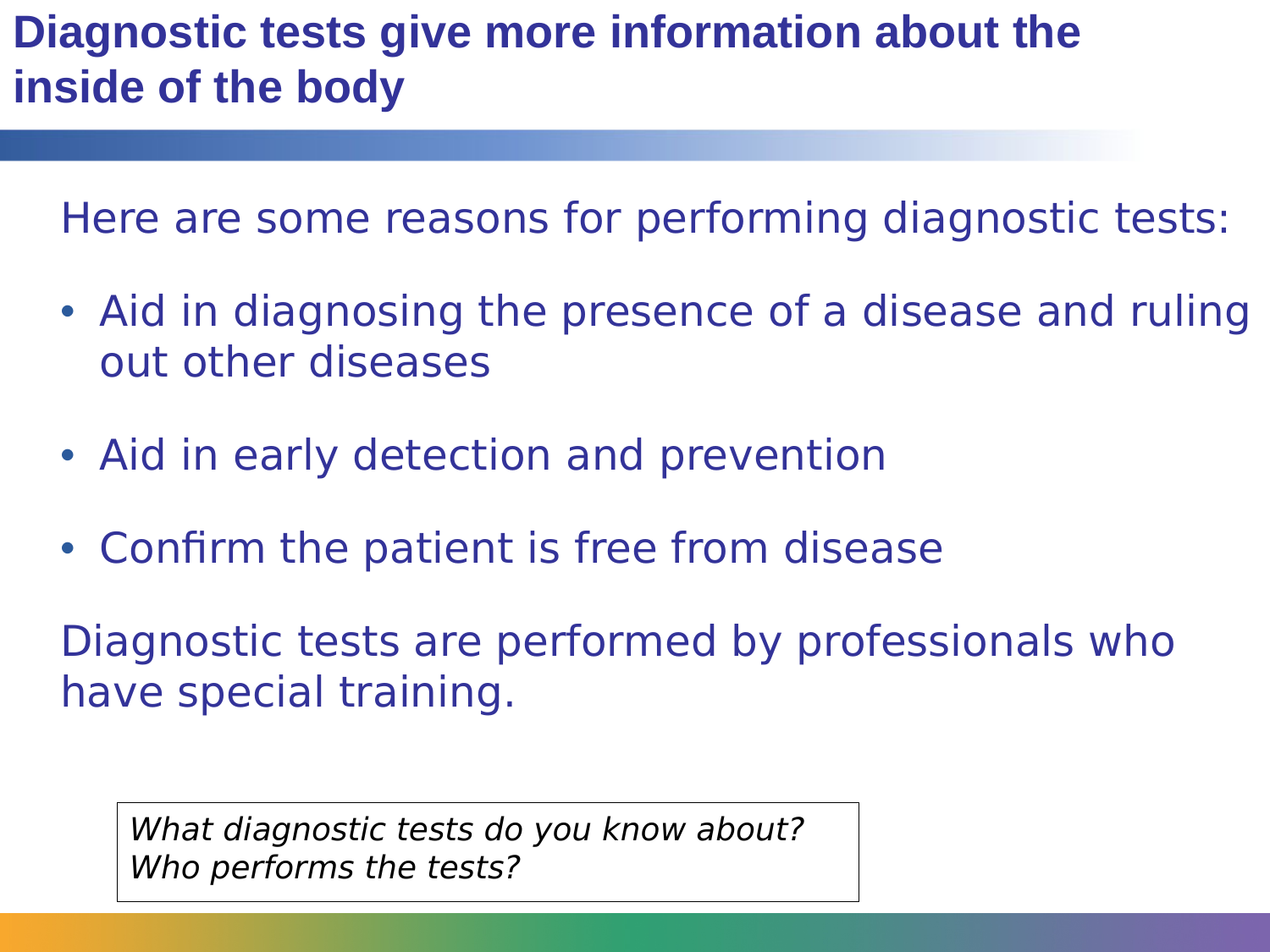

# Diagnostic tests give more information about the inside of the body
Here are some reasons for performing diagnostic tests:
Aid in diagnosing the presence of a disease and ruling out other diseases
Aid in early detection and prevention
Confirm the patient is free from disease
Diagnostic tests are performed by professionals who have special training.
What diagnostic tests do you know about?
Who performs the tests?